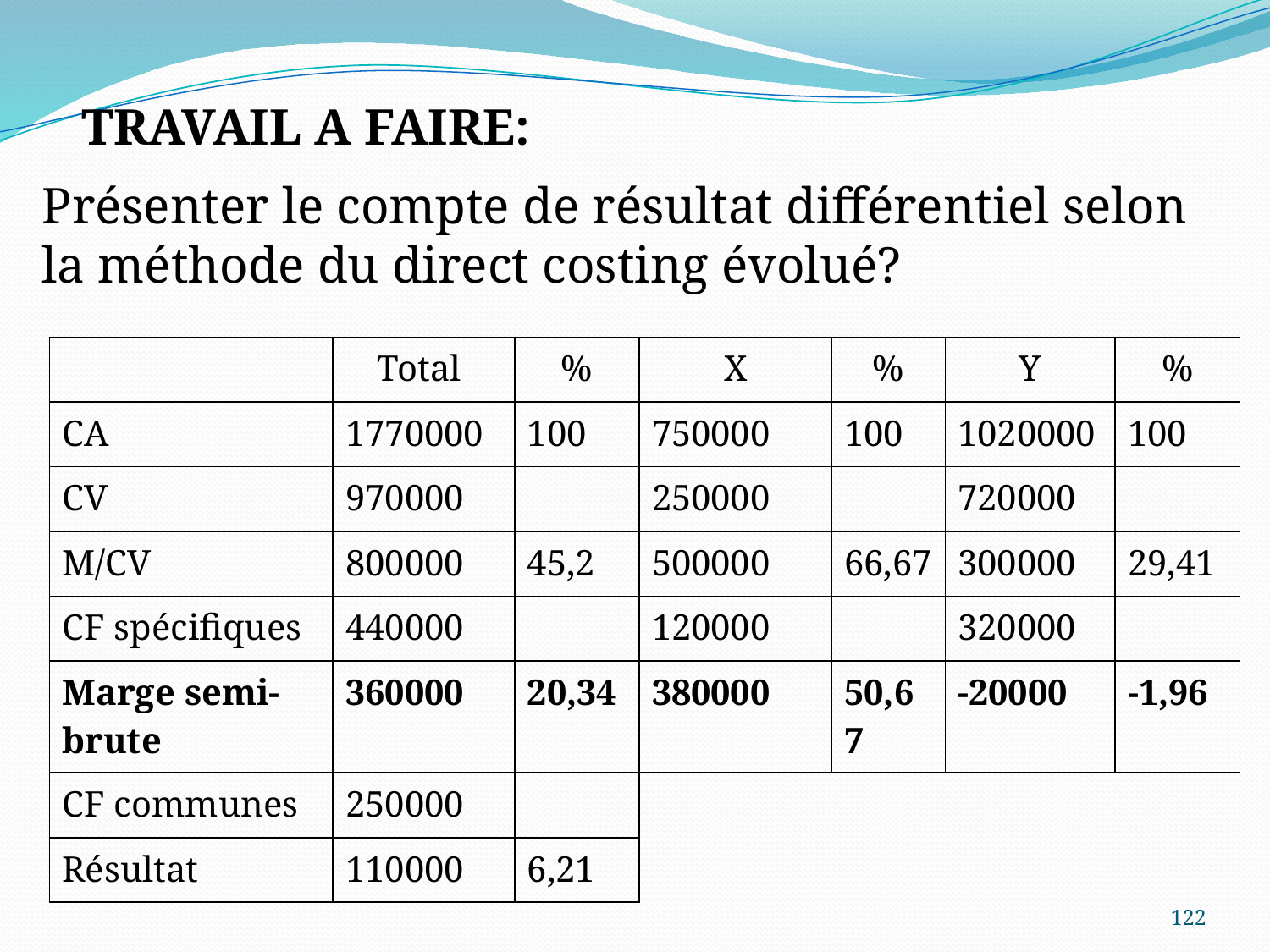

TRAVAIL A FAIRE:

Présenter le compte de résultat différentiel selon la méthode du direct costing évolué?

|  | Total | % | X | % | Y | % |
| --- | --- | --- | --- | --- | --- | --- |
| CA | 1770000 | 100 | 750000 | 100 | 1020000 | 100 |
| CV | 970000 |  | 250000 |  | 720000 |  |
| M/CV | 800000 | 45,2 | 500000 | 66,67 | 300000 | 29,41 |
| CF spécifiques | 440000 |  | 120000 |  | 320000 |  |
| Marge semi-brute | 360000 | 20,34 | 380000 | 50,67 | -20000 | -1,96 |
| CF communes | 250000 |  |  |  |  |  |
| Résultat | 110000 | 6,21 |  |  |  |  |
122